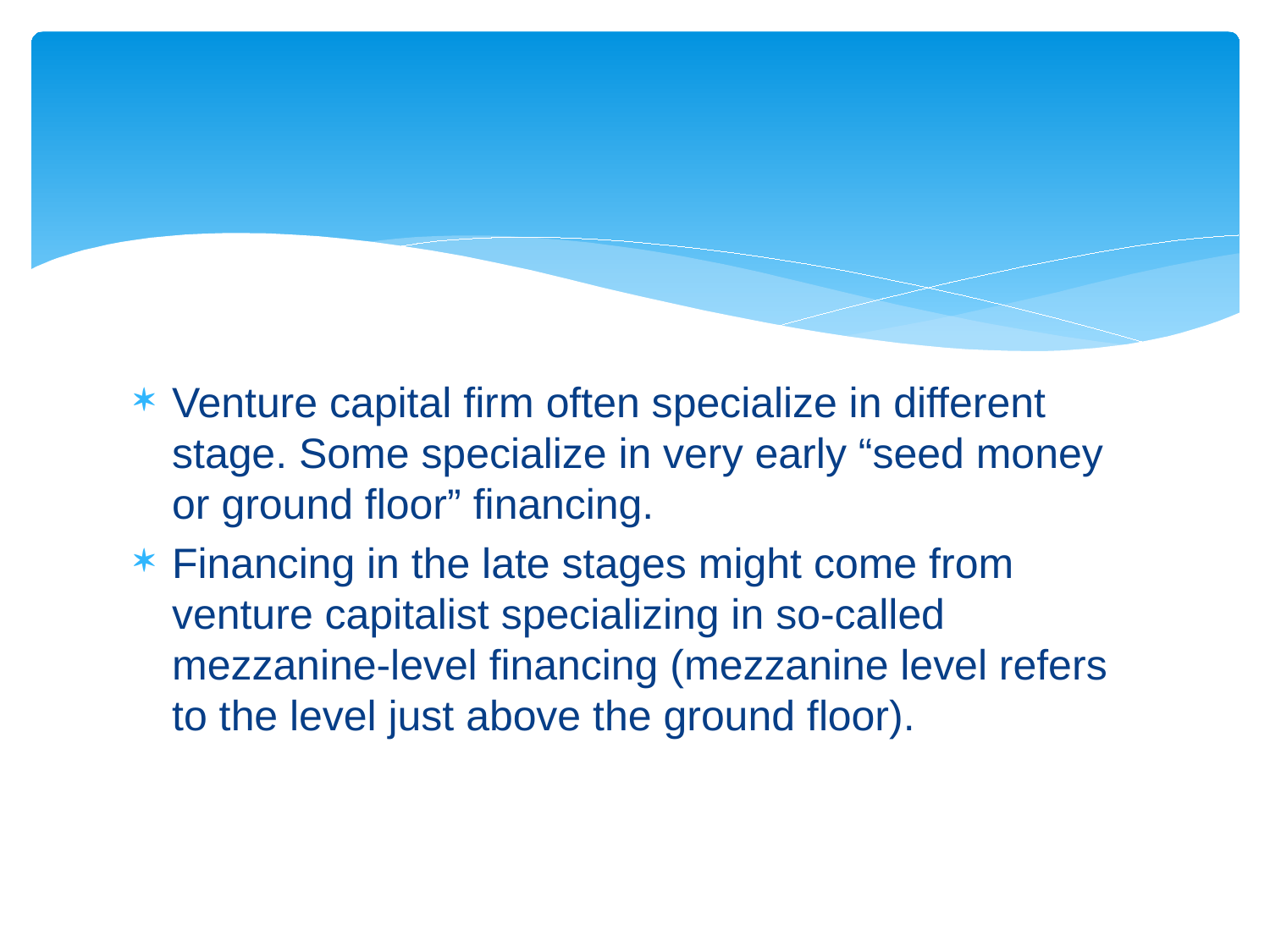

#
Venture capital firm often specialize in different stage. Some specialize in very early “seed money or ground floor” financing.
Financing in the late stages might come from venture capitalist specializing in so-called mezzanine-level financing (mezzanine level refers to the level just above the ground floor).